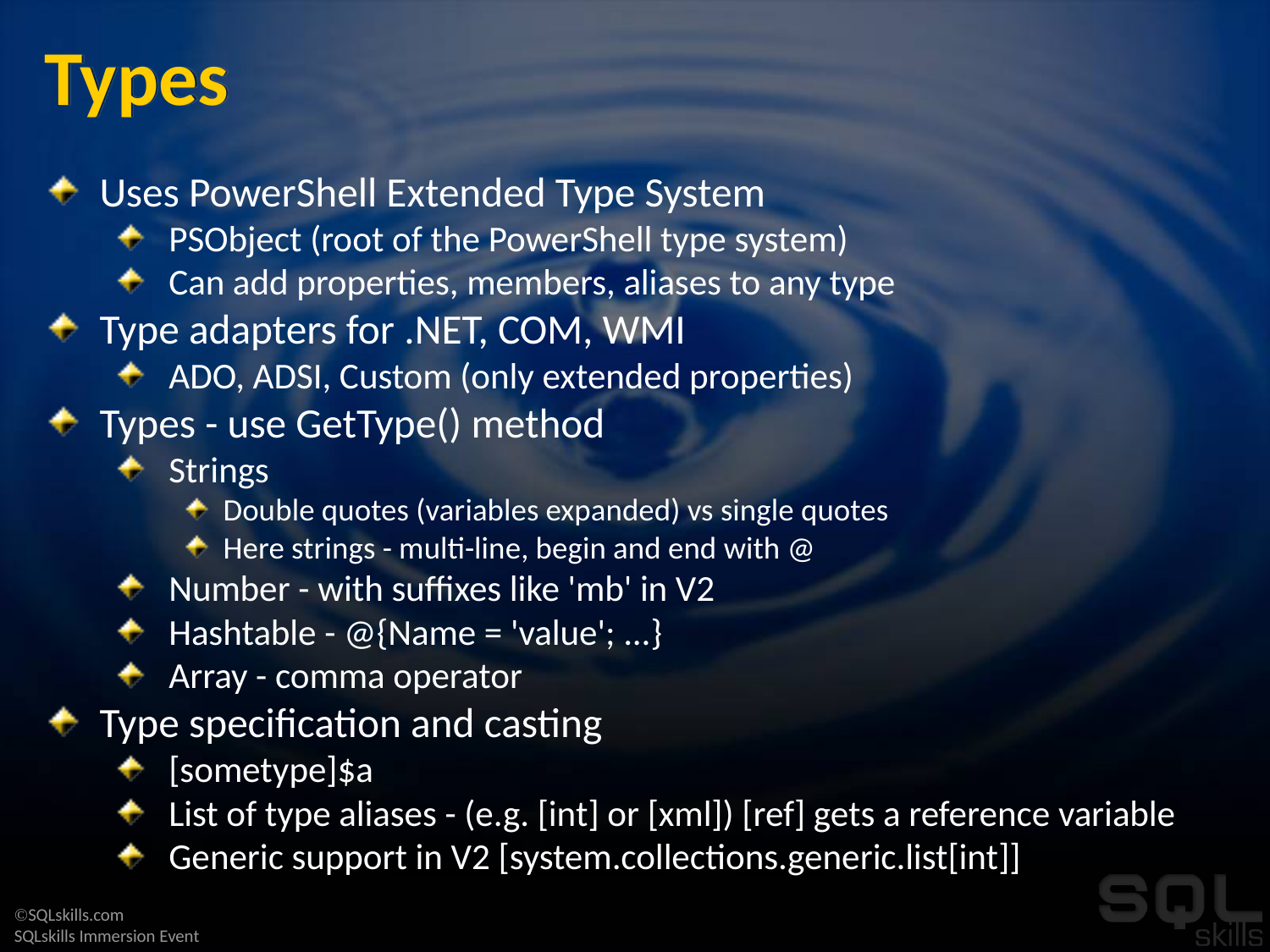

# Types
Uses PowerShell Extended Type System
PSObject (root of the PowerShell type system)
Can add properties, members, aliases to any type
Type adapters for .NET, COM, WMI
ADO, ADSI, Custom (only extended properties)
Types - use GetType() method
Strings
Double quotes (variables expanded) vs single quotes
Here strings - multi-line, begin and end with @
Number - with suffixes like 'mb' in V2
Hashtable - @{Name = 'value'; ...}
Array - comma operator
Type specification and casting
[sometype]$a
List of type aliases - (e.g. [int] or [xml]) [ref] gets a reference variable
Generic support in V2 [system.collections.generic.list[int]]